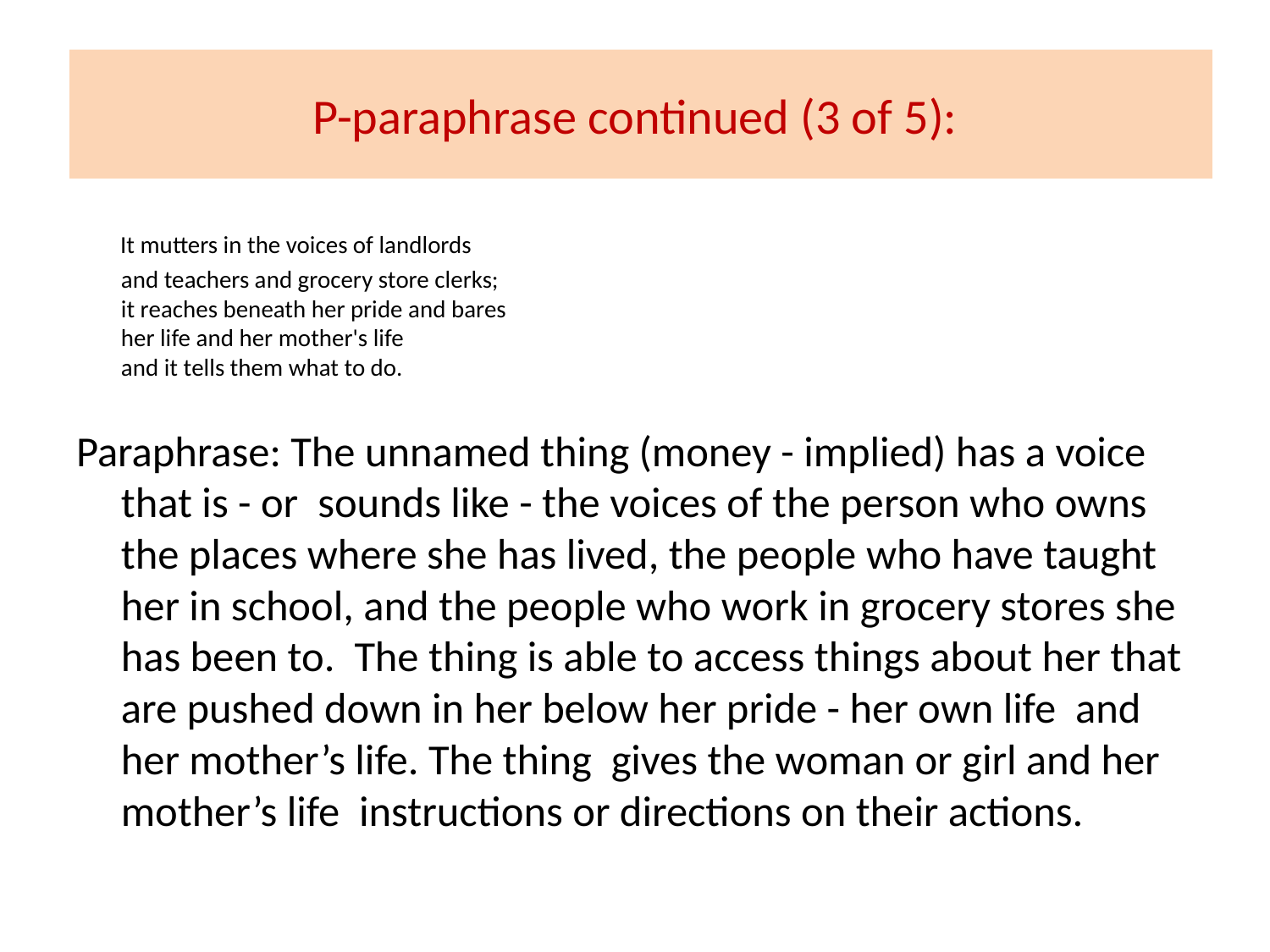

# P-paraphrase continued (3 of 5):
    It mutters in the voices of landlords
and teachers and grocery store clerks;
it reaches beneath her pride and bares
her life and her mother's life
and it tells them what to do.

Paraphrase: The unnamed thing (money - implied) has a voice that is - or  sounds like - the voices of the person who owns the places where she has lived, the people who have taught her in school, and the people who work in grocery stores she has been to.  The thing is able to access things about her that are pushed down in her below her pride - her own life  and her mother’s life. The thing  gives the woman or girl and her mother’s life  instructions or directions on their actions.